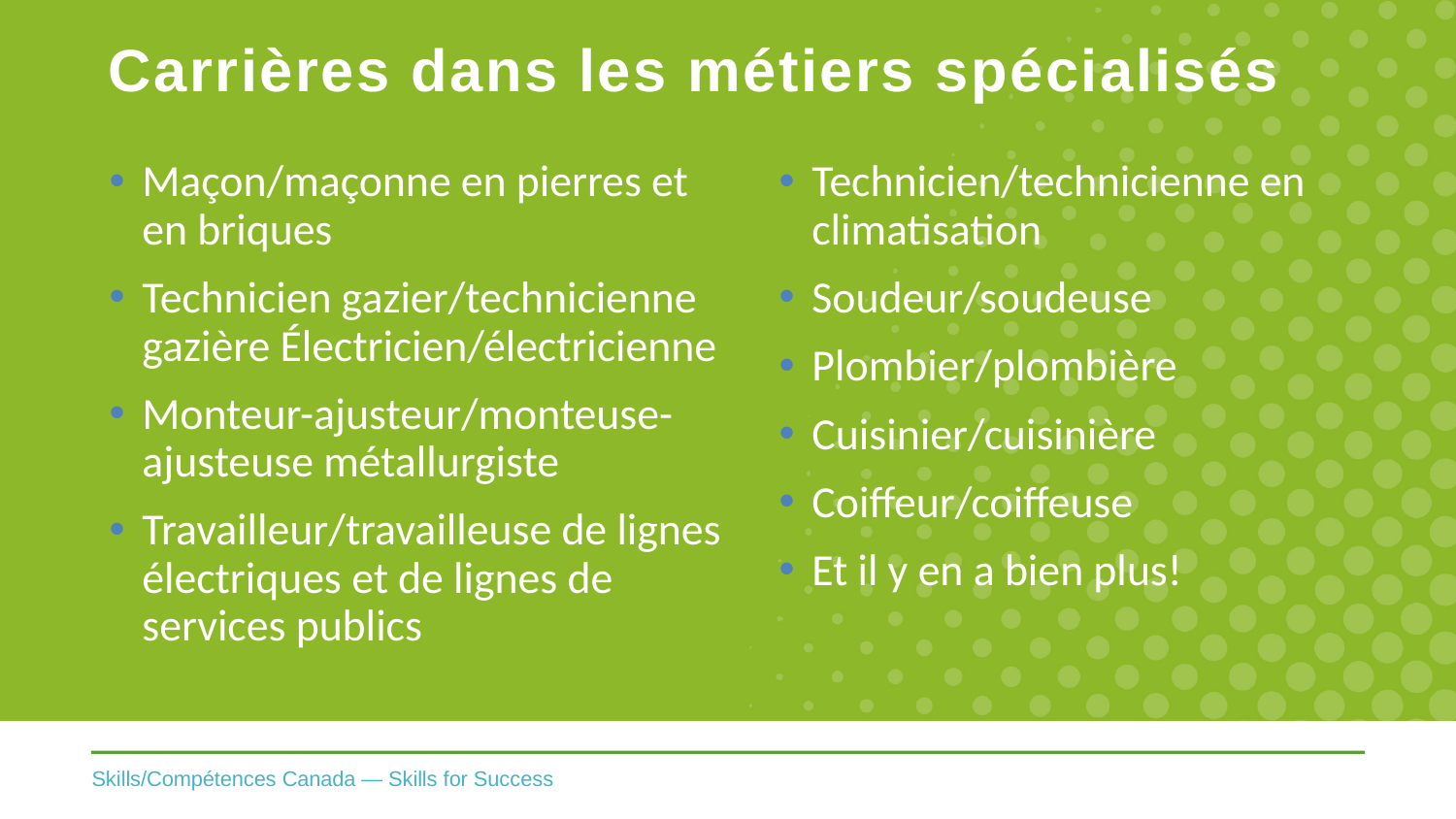

# Carrières dans les métiers spécialisés
Maçon/maçonne en pierres et en briques
Technicien gazier/technicienne gazière Électricien/électricienne
Monteur-ajusteur/monteuse-ajusteuse métallurgiste
Travailleur/travailleuse de lignes électriques et de lignes de services publics
Technicien/technicienne en climatisation
Soudeur/soudeuse
Plombier/plombière
Cuisinier/cuisinière
Coiffeur/coiffeuse
Et il y en a bien plus!